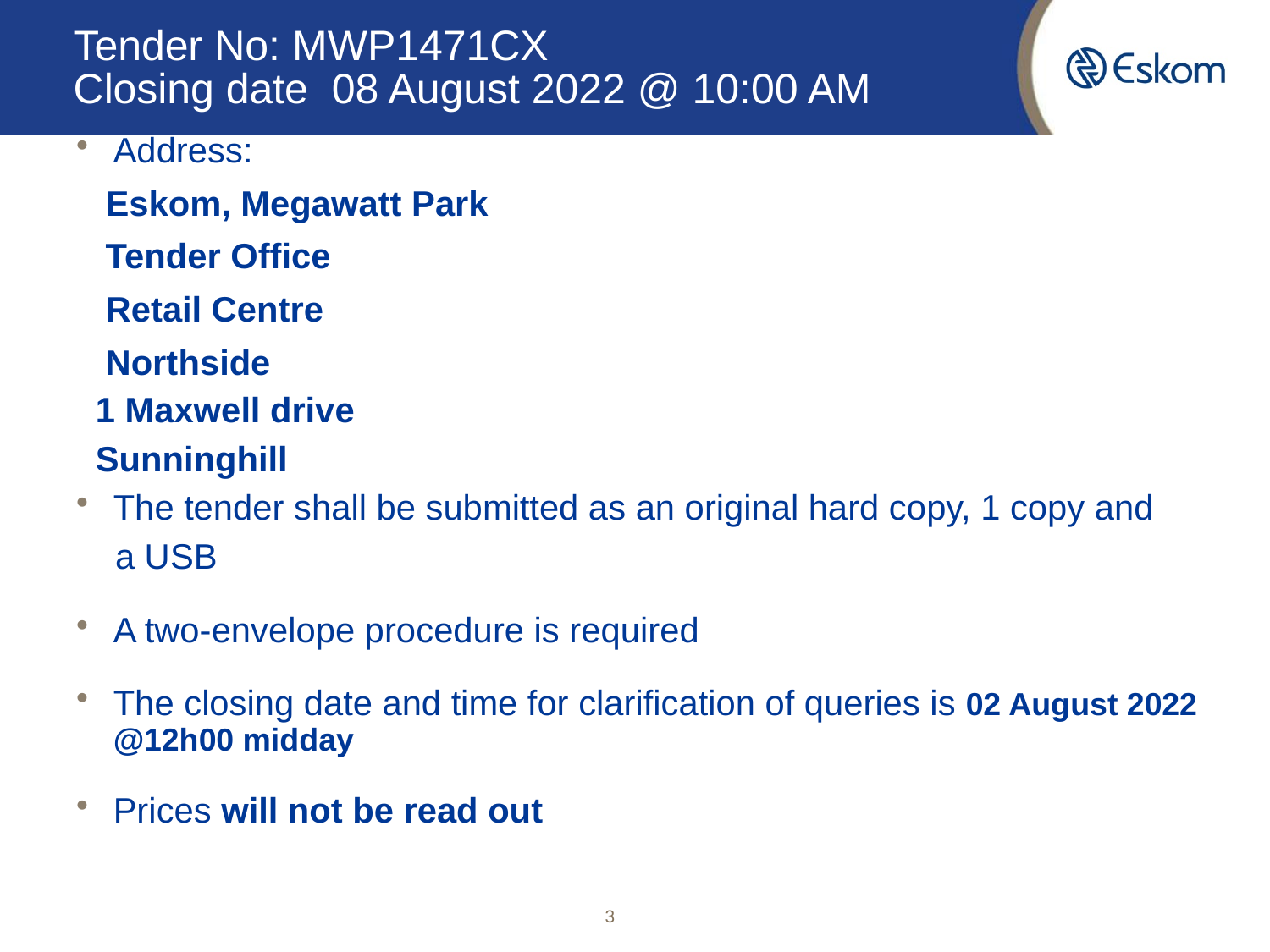

# Tender No: MWP1471CX Closing date  08 August 2022 @ 10:00 AM
Address:
   Eskom, Megawatt Park
   Tender Office
   Retail Centre
   Northside
  1 Maxwell drive
  Sunninghill
The tender shall be submitted as an original hard copy, 1 copy and
    a USB
A two-envelope procedure is required
The closing date and time for clarification of queries is 02 August 2022 @12h00 midday
Prices will not be read out

3